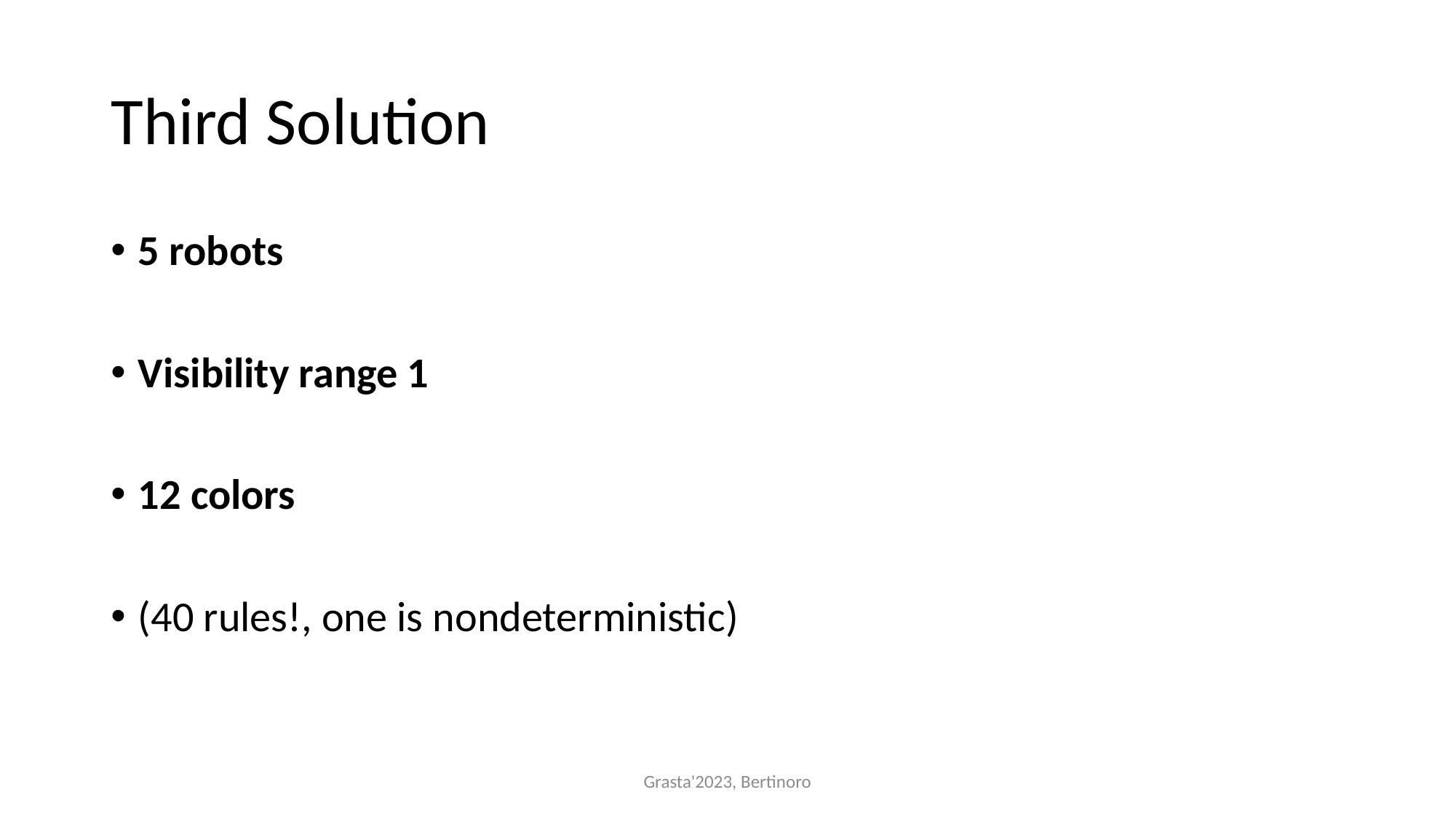

# Third Solution

5 robots

Visibility range 1

12 colors

(40 rules!, one is nondeterministic)

Grasta'2023, Bertinoro